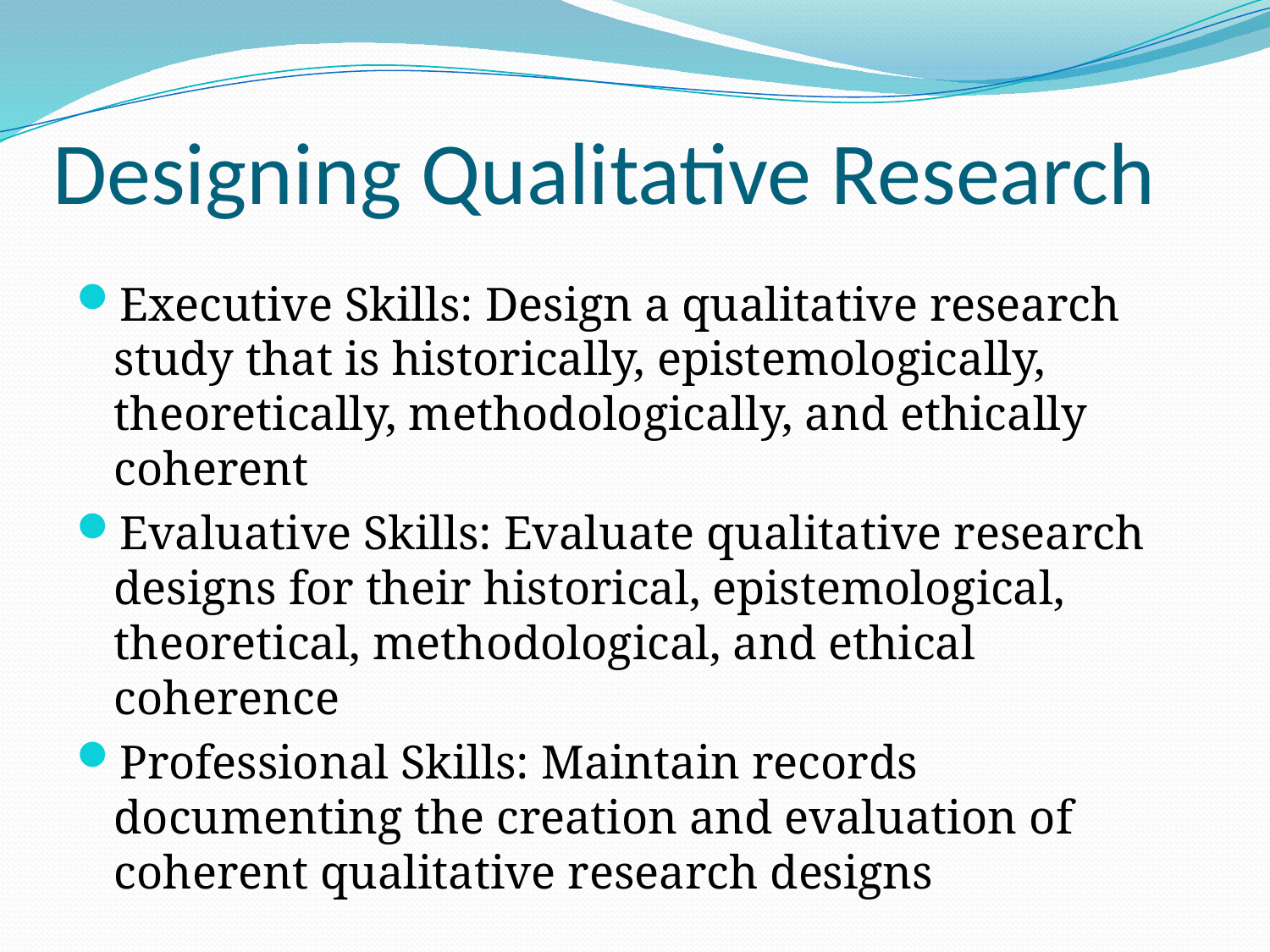

# Designing Qualitative Research
Executive Skills: Design a qualitative research study that is historically, epistemologically, theoretically, methodologically, and ethically coherent
Evaluative Skills: Evaluate qualitative research designs for their historical, epistemological, theoretical, methodological, and ethical coherence
Professional Skills: Maintain records documenting the creation and evaluation of coherent qualitative research designs